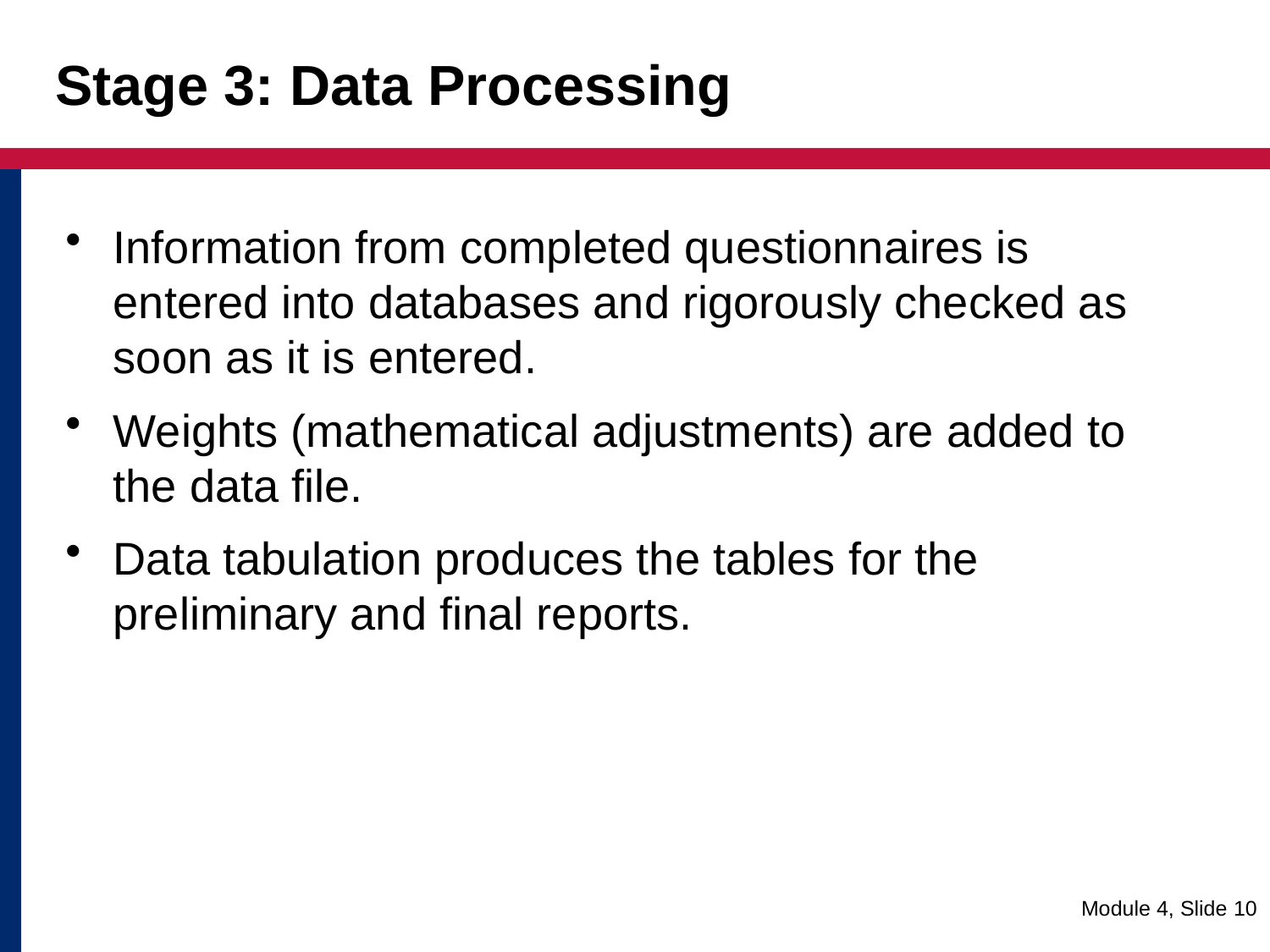

# Stage 3: Data Processing
Information from completed questionnaires is entered into databases and rigorously checked as soon as it is entered.
Weights (mathematical adjustments) are added to the data file.
Data tabulation produces the tables for the preliminary and final reports.

Module 4, Slide 10